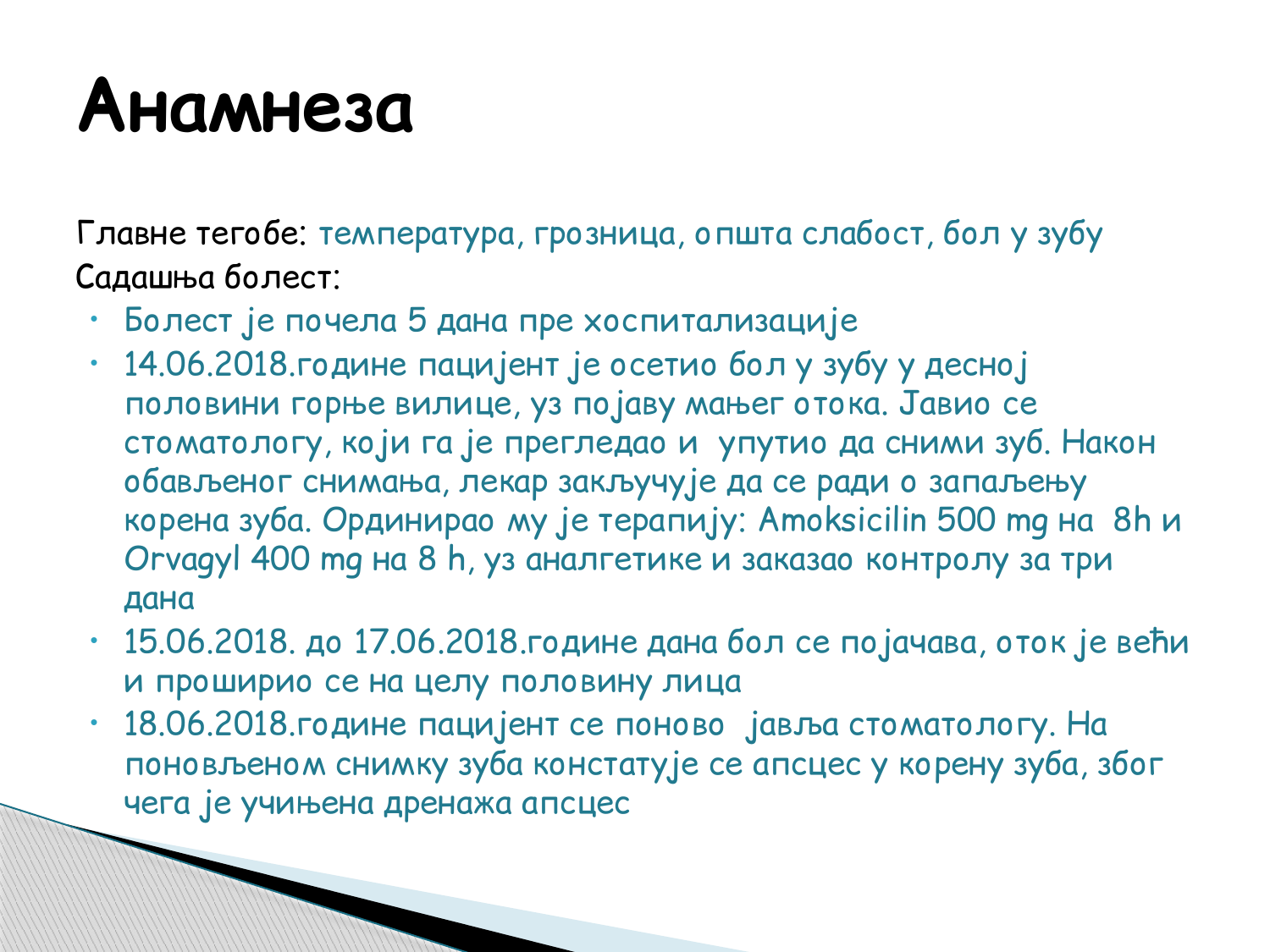

# Анамнеза
Главне тегобе: температура, грозница, општа слабост, бол у зубу
Садашња болест:
Болест је почела 5 дана пре хоспитализације
14.06.2018.године пацијент је осетио бол у зубу у десној половини горње вилице, уз појаву мањег отока. Јавио се стоматологу, који га је прегледао и  упутио да сними зуб. Након обављеног снимања, лекар закључује да се ради о запаљењу коренa зуба. Ординирао му је терапију: Amoksicilin 500 mg на  8h и Orvagyl 400 mg на 8 h, уз аналгетике и заказао контролу за три дана
15.06.2018. до 17.06.2018.године дана бол се појачава, оток је већи и проширио се на целу половину лица
18.06.2018.године пацијент се поново  јавља стоматологу. На поновљеном снимку зуба констатује се апсцес у корену зуба, због чега је учињена дренажа апсцес